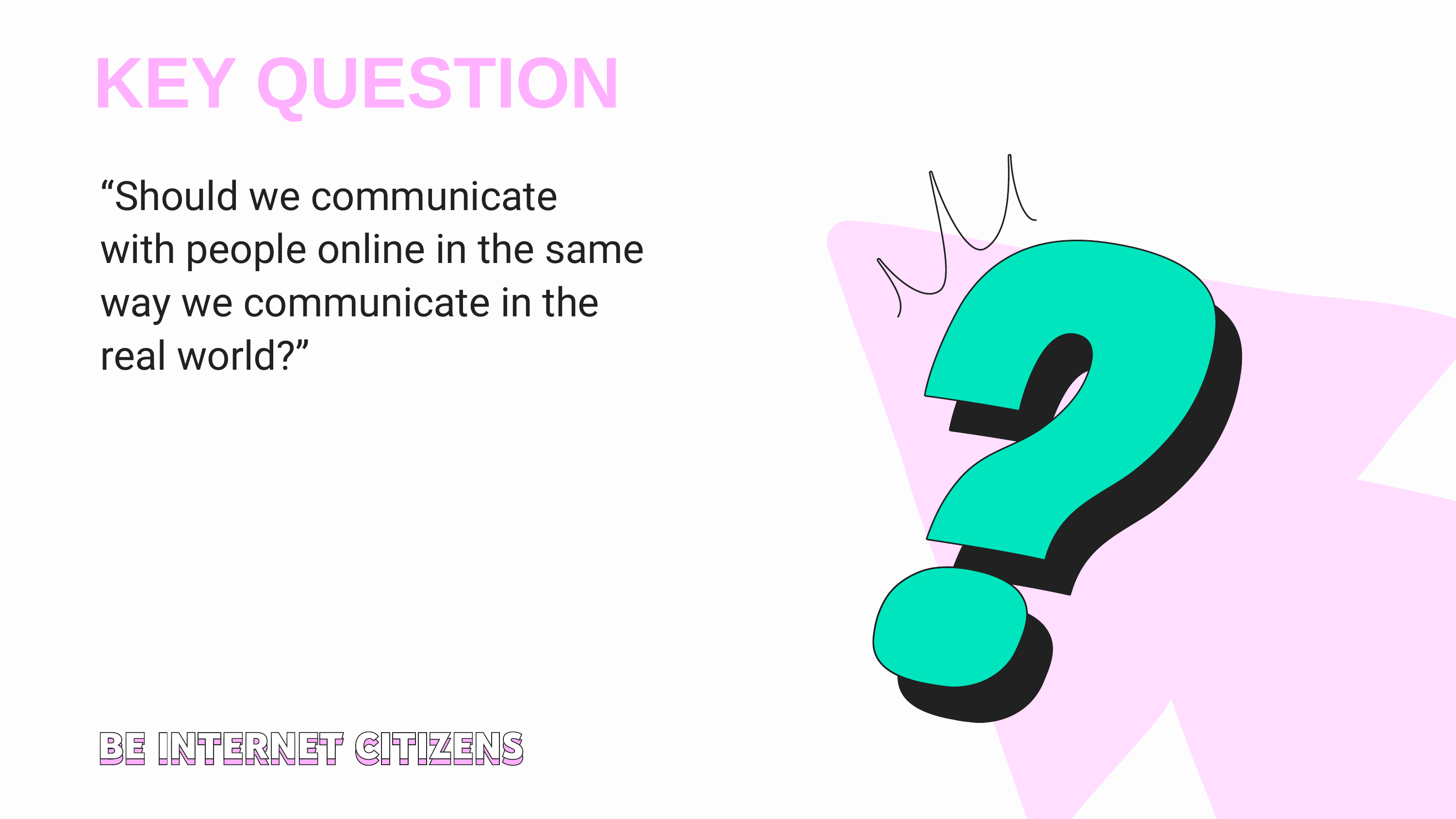

KEY QUESTION

“Should we communicate
with people online in the same way we communicate in the real world?”